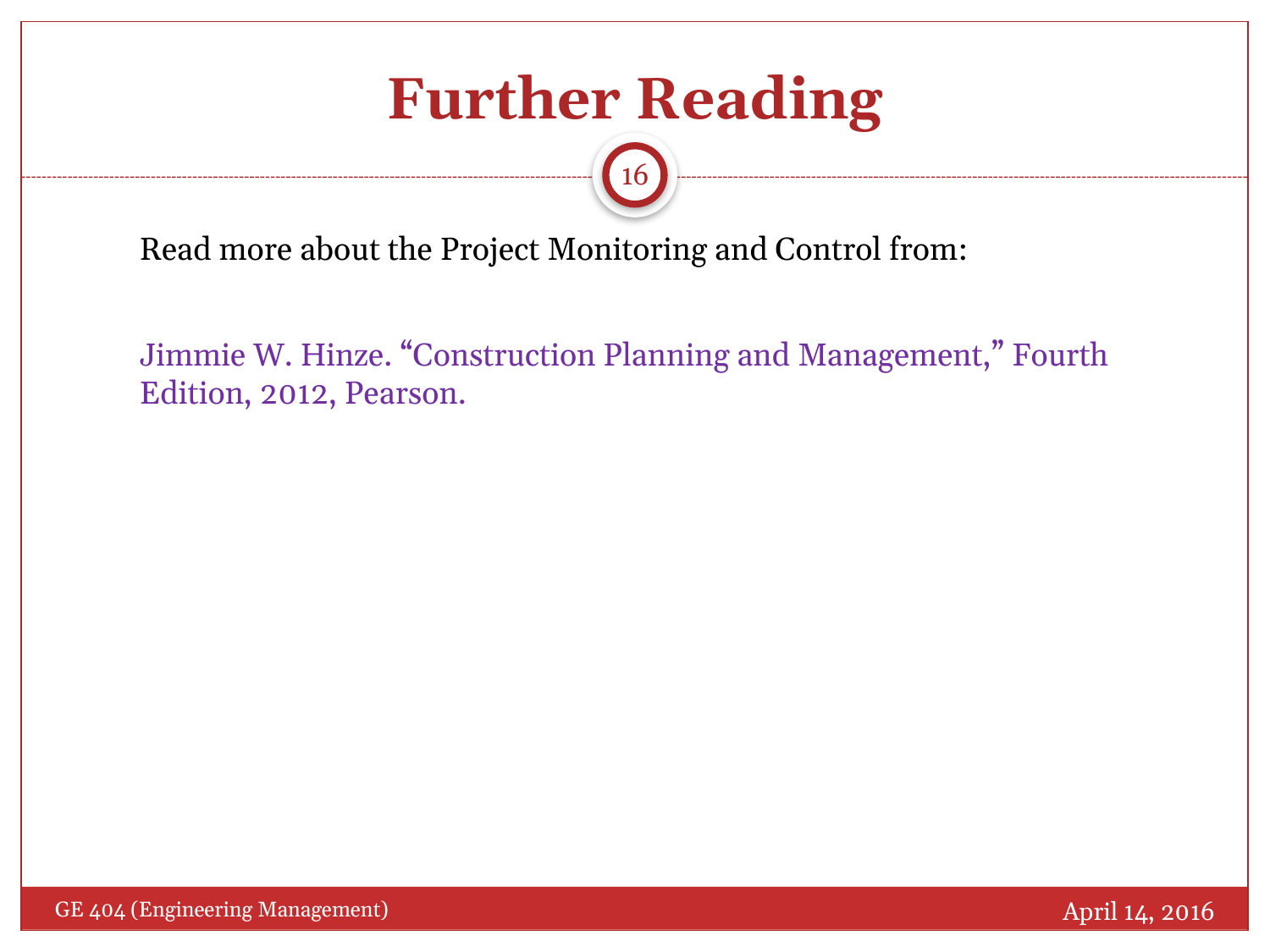

# Further Reading
16
Read more about the Project Monitoring and Control from:
Jimmie W. Hinze. “Construction Planning and Management,” Fourth Edition, 2012, Pearson.

April 14, 2016
GE 404 (Engineering Management)